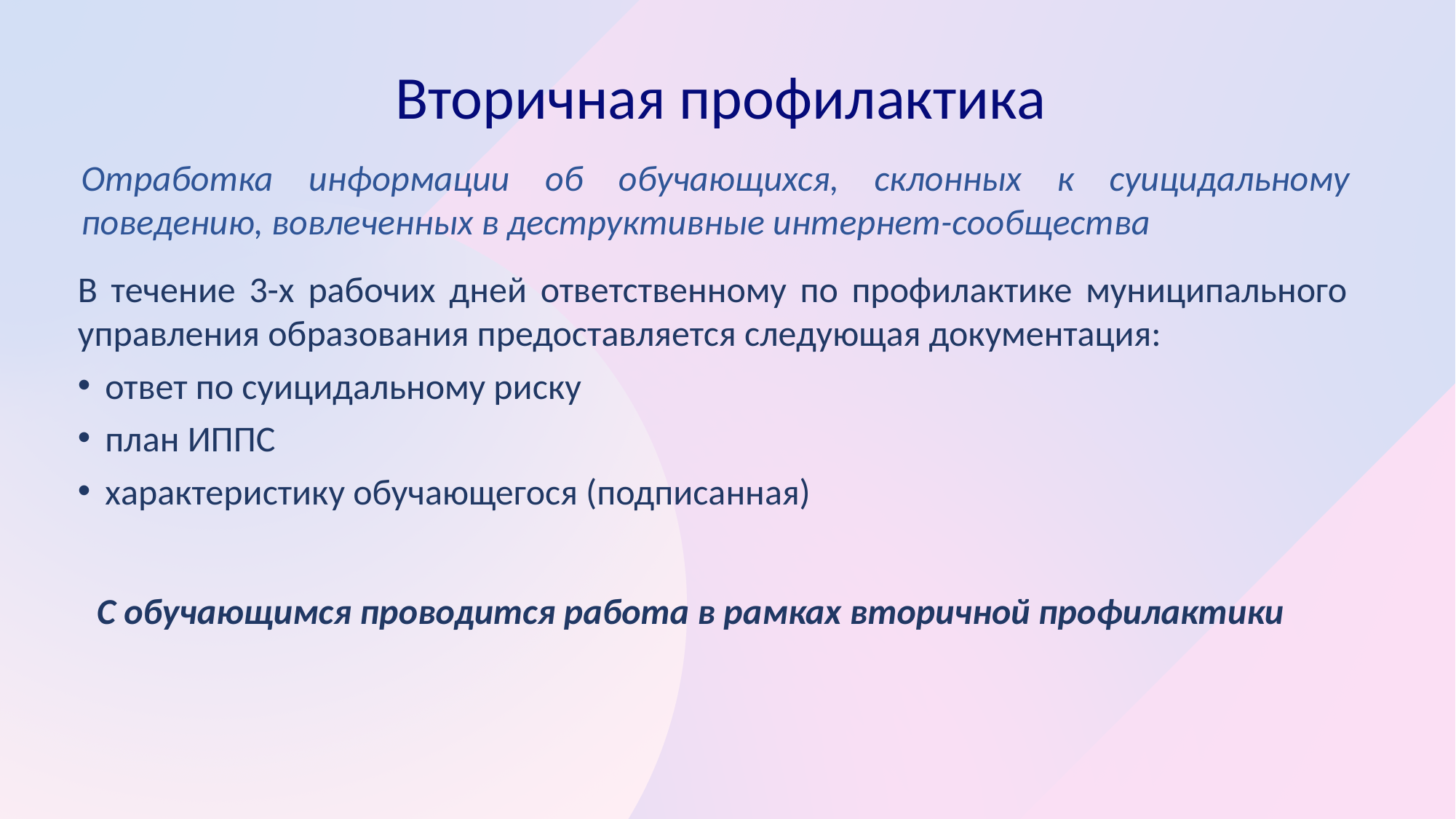

# Вторичная профилактика
Отработка информации об обучающихся, склонных к суицидальному поведению, вовлеченных в деструктивные интернет-сообщества
В течение 3-х рабочих дней ответственному по профилактике муниципального управления образования предоставляется следующая документация:
ответ по суицидальному риску
план ИППС
характеристику обучающегося (подписанная)
С обучающимся проводится работа в рамках вторичной профилактики